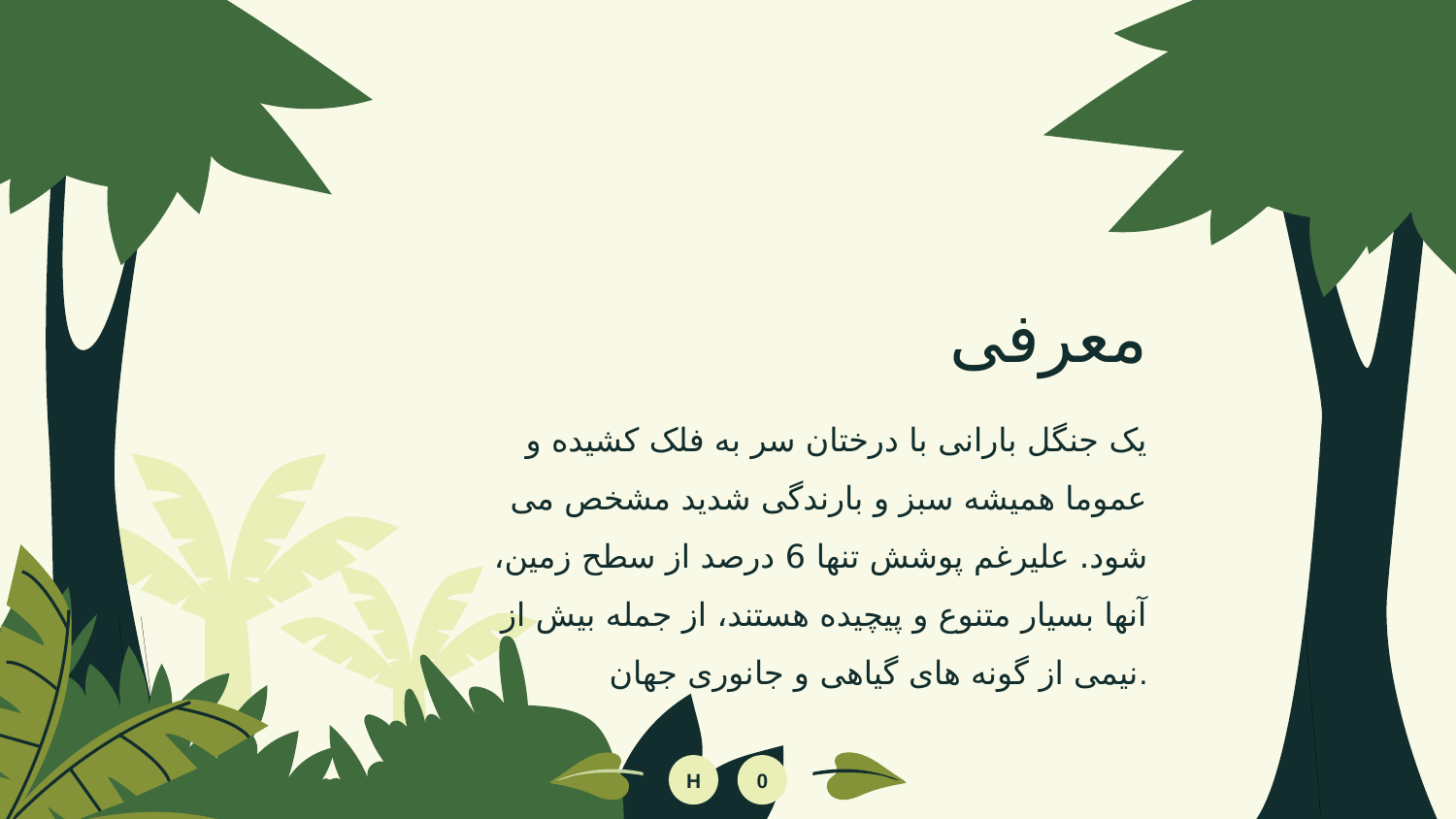

# معرفی
یک جنگل بارانی با درختان سر به فلک کشیده و عموما همیشه سبز و بارندگی شدید مشخص می شود. علیرغم پوشش تنها 6 درصد از سطح زمین، آنها بسیار متنوع و پیچیده هستند، از جمله بیش از نیمی از گونه های گیاهی و جانوری جهان.

H
0